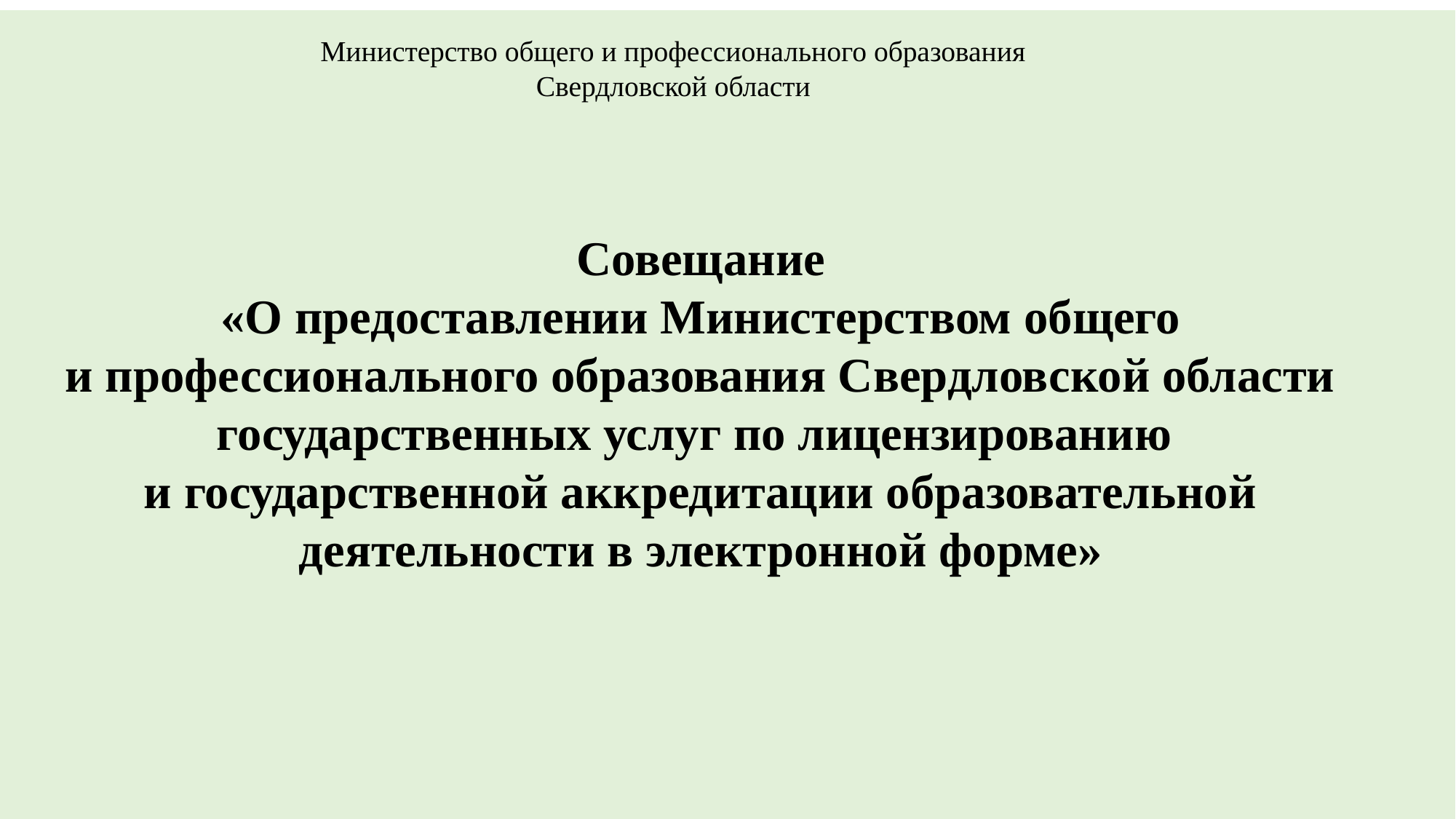

Министерство общего и профессионального образования Свердловской области
Совещание
 «О предоставлении Министерством общего
и профессионального образования Свердловской области государственных услуг по лицензированию
и государственной аккредитации образовательной деятельности в электронной форме»